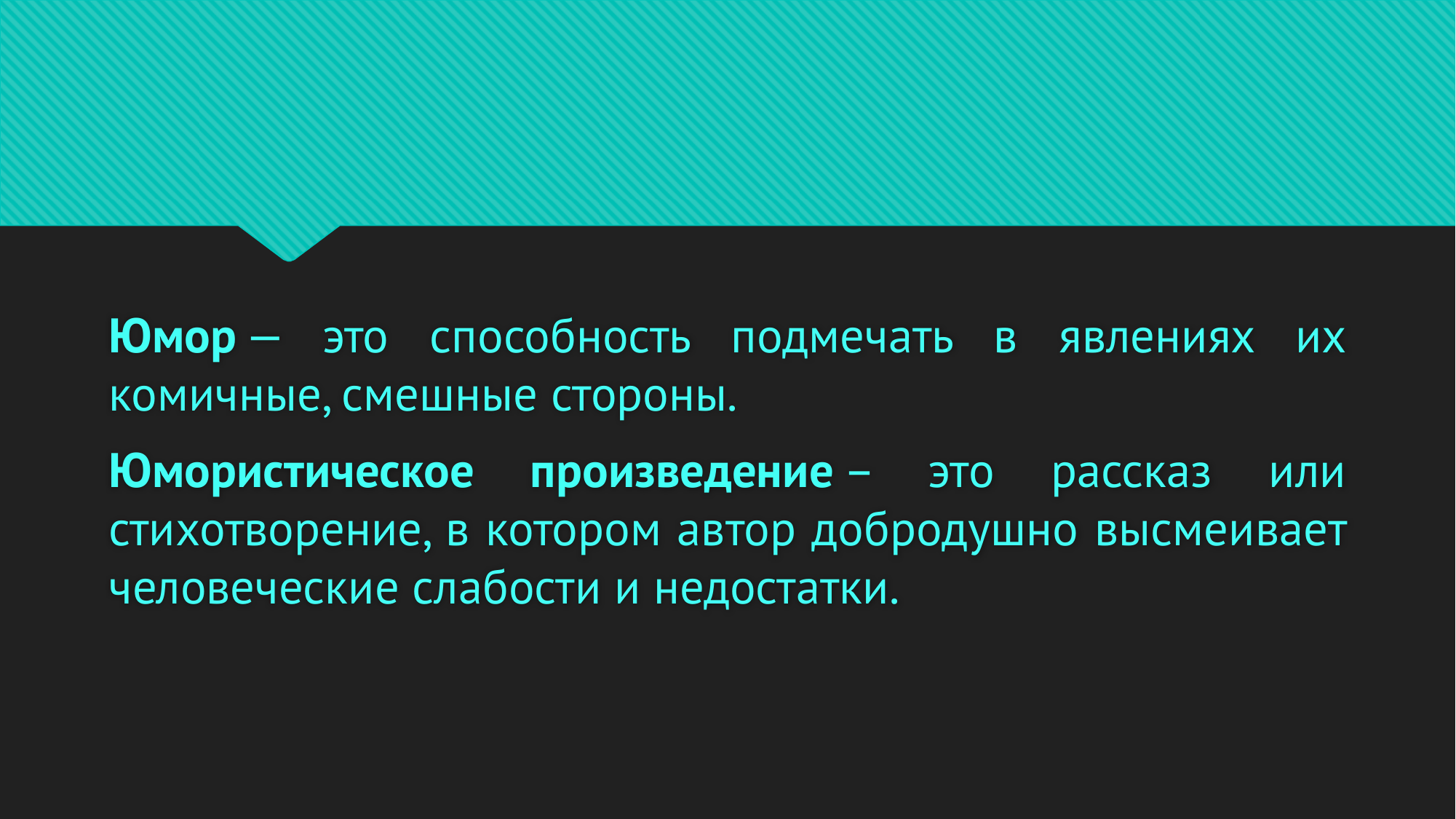

#
Юмор — это способность подмечать в явлениях их комичные, смешные стороны.
Юмористическое произведение – это рассказ или стихотворение, в котором автор добродушно высмеивает человеческие слабости и недостатки.